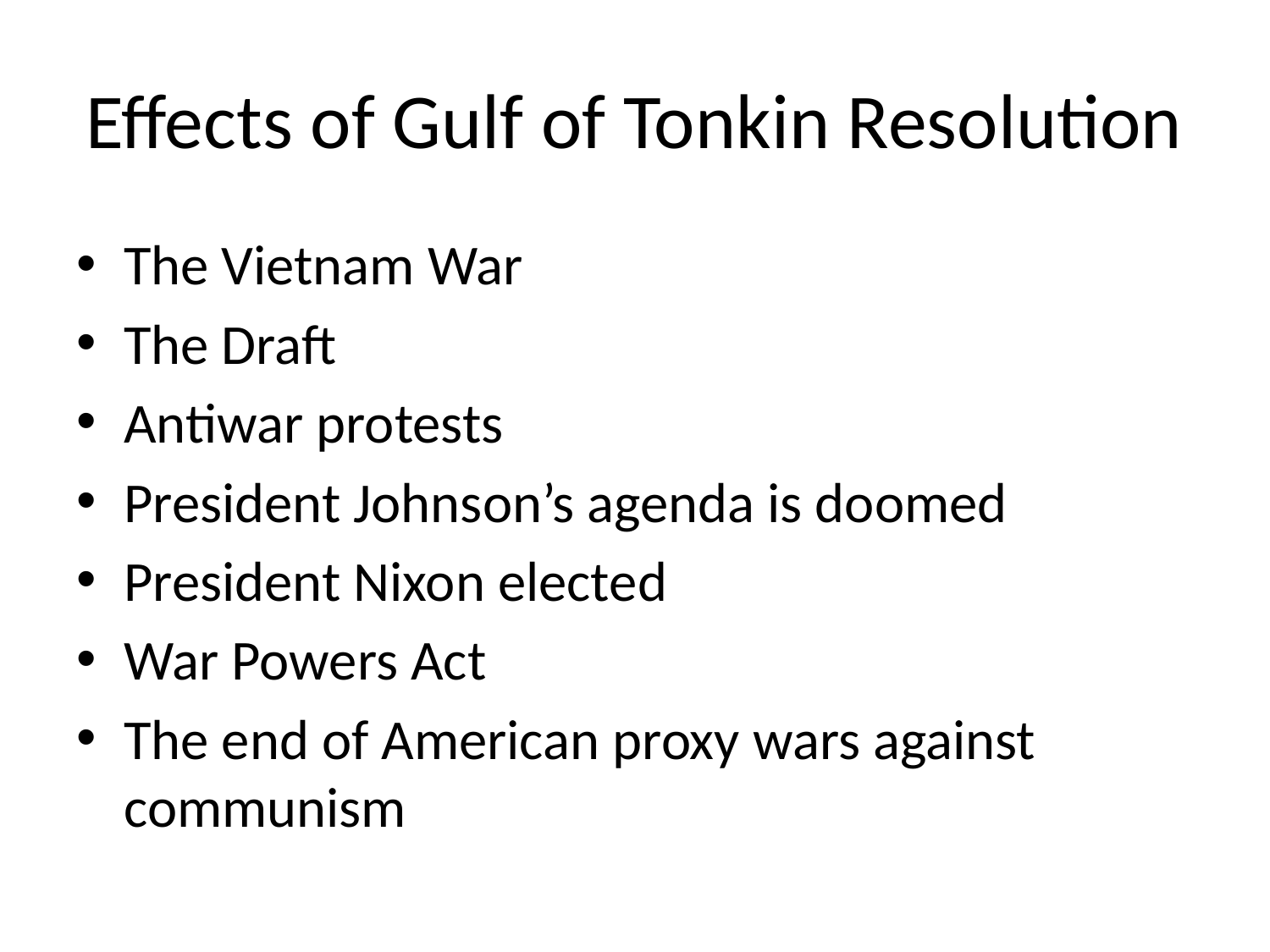

# Effects of Gulf of Tonkin Resolution
The Vietnam War
The Draft
Antiwar protests
President Johnson’s agenda is doomed
President Nixon elected
War Powers Act
The end of American proxy wars against communism